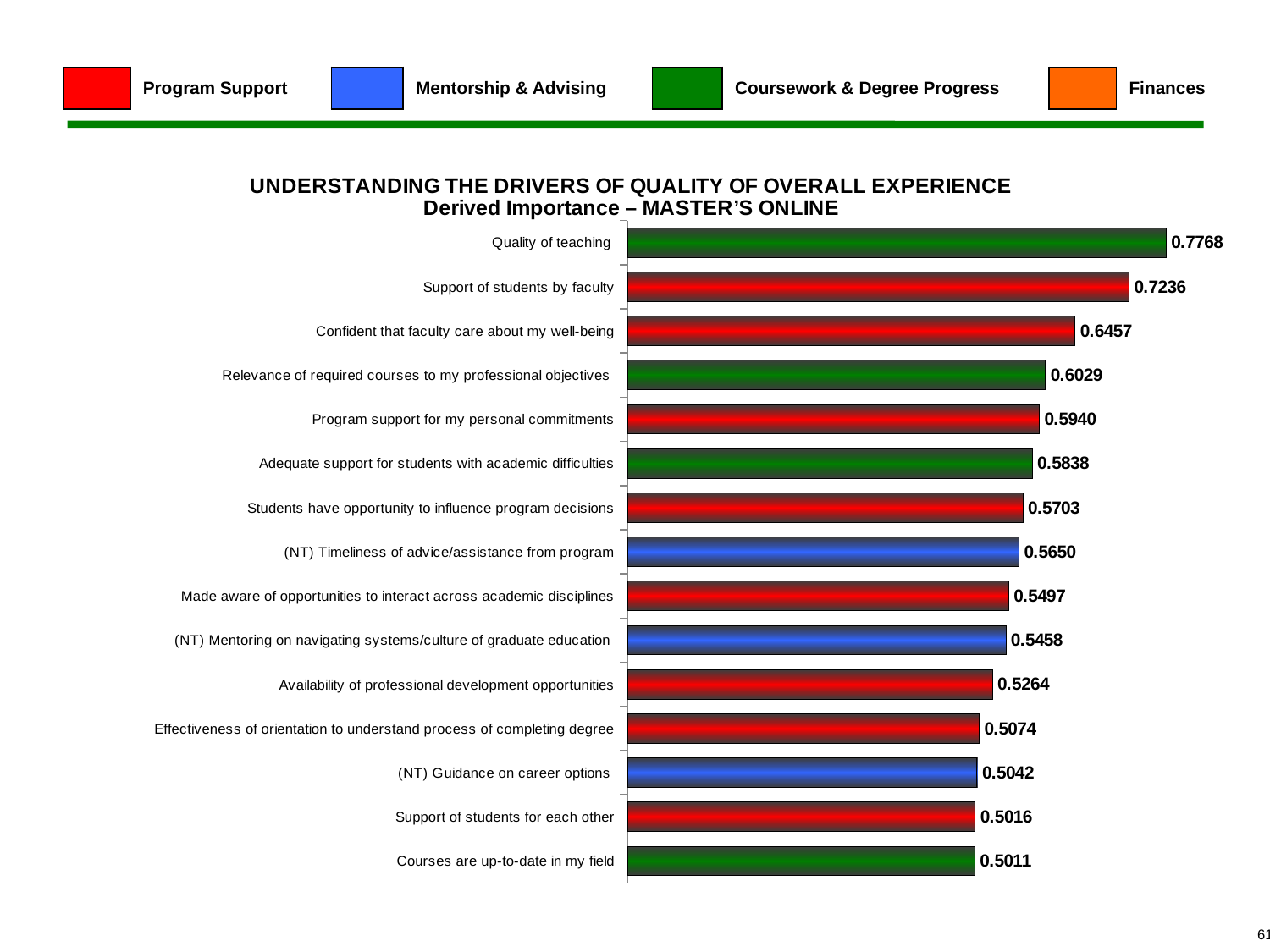

# Understanding the Drivers of Quality of Overall Experience – Master’s Online
|  | Program Support |
| --- | --- |
|  | Mentorship & Advising |
| --- | --- |
|  | Coursework & Degree Progress |
| --- | --- |
|  | Finances |
| --- | --- |

### Chart: UNDERSTANDING THE DRIVERS OF QUALITY OF OVERALL EXPERIENCE
Derived Importance – MASTER’S ONLINE

| Category | % |
|---|---|
| Quality of teaching  | 0.7768253894924166 |
| Support of students by faculty | 0.7236382484669244 |
| Confident that faculty care about my well-being | 0.6456637614481422 |
| Relevance of required courses to my professional objectives  | 0.6029007820625635 |
| Program support for my personal commitments | 0.5939703067577408 |
| Adequate support for students with academic difficulties | 0.5838428766061846 |
| Students have opportunity to influence program decisions | 0.5703189671180088 |
| (NT) Timeliness of advice/assistance from program | 0.5649595275755832 |
| Made aware of opportunities to interact across academic disciplines | 0.5496804192305702 |
| (NT) Mentoring on navigating systems/culture of graduate education  | 0.5457960606276981 |
| Availability of professional development opportunities | 0.5263697519324679 |
| Effectiveness of orientation to understand process of completing degree | 0.5074207315179978 |
| (NT) Guidance on career options  | 0.5041801942513311 |
| Support of students for each other | 0.501606602971465 |
| Courses are up-to-date in my field | 0.501114917705424 |